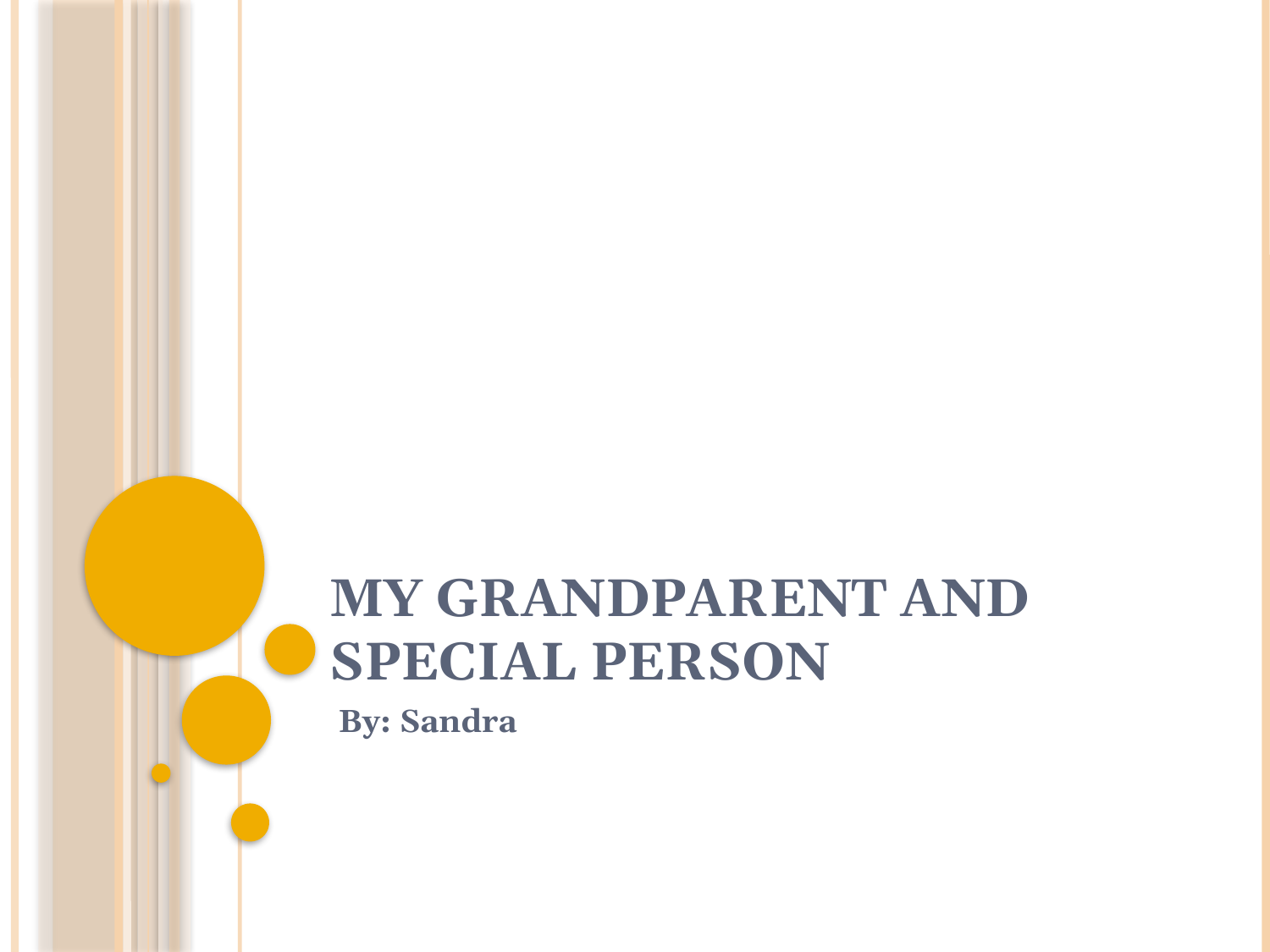

# My Grandparent and special person
 By: Sandra